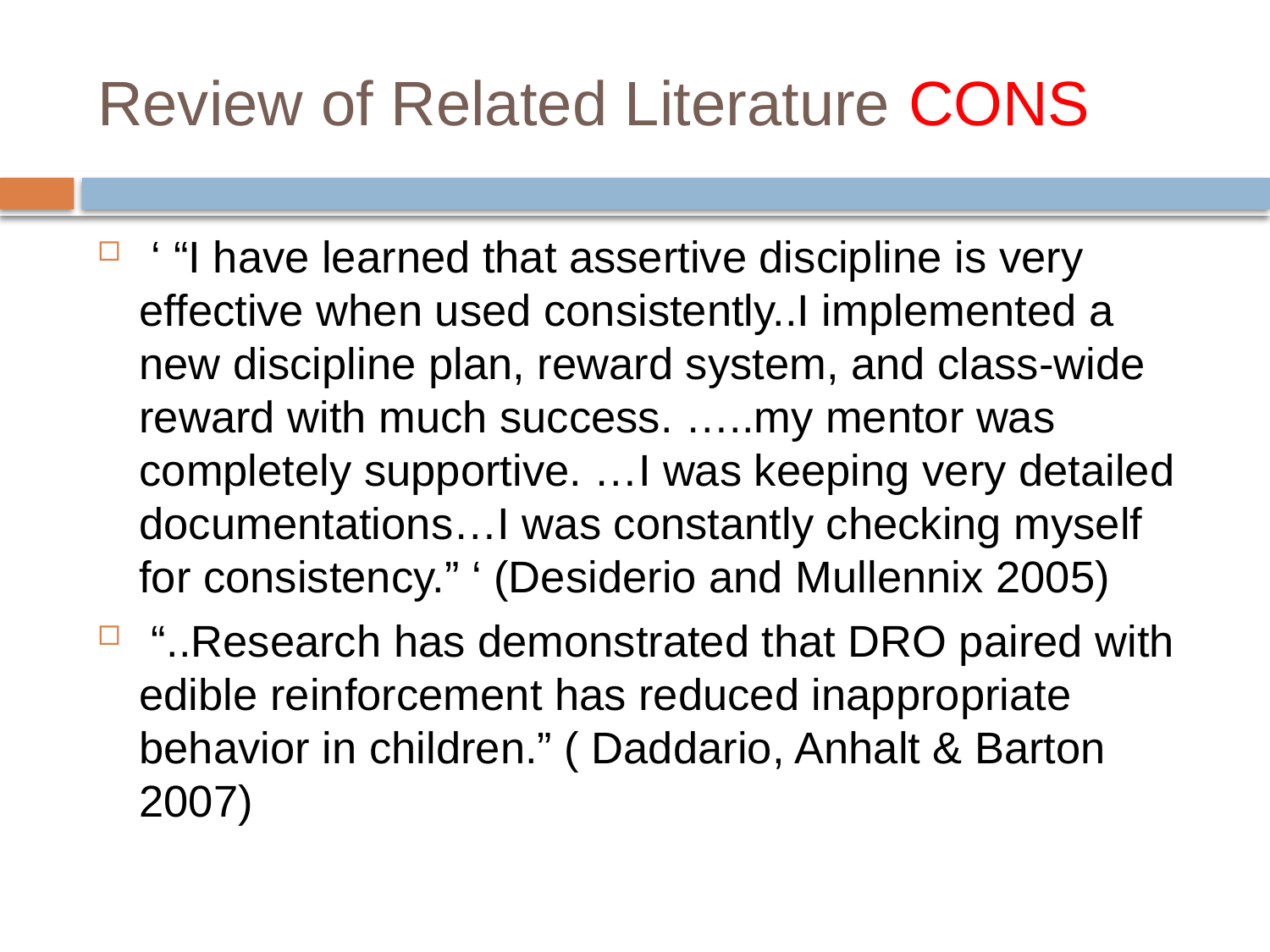

# Review of Related Literature CONS
 ‘ “I have learned that assertive discipline is very effective when used consistently..I implemented a new discipline plan, reward system, and class-wide reward with much success. …..my mentor was completely supportive. …I was keeping very detailed documentations…I was constantly checking myself for consistency.” ‘ (Desiderio and Mullennix 2005)
 “..Research has demonstrated that DRO paired with edible reinforcement has reduced inappropriate behavior in children.” ( Daddario, Anhalt & Barton 2007)